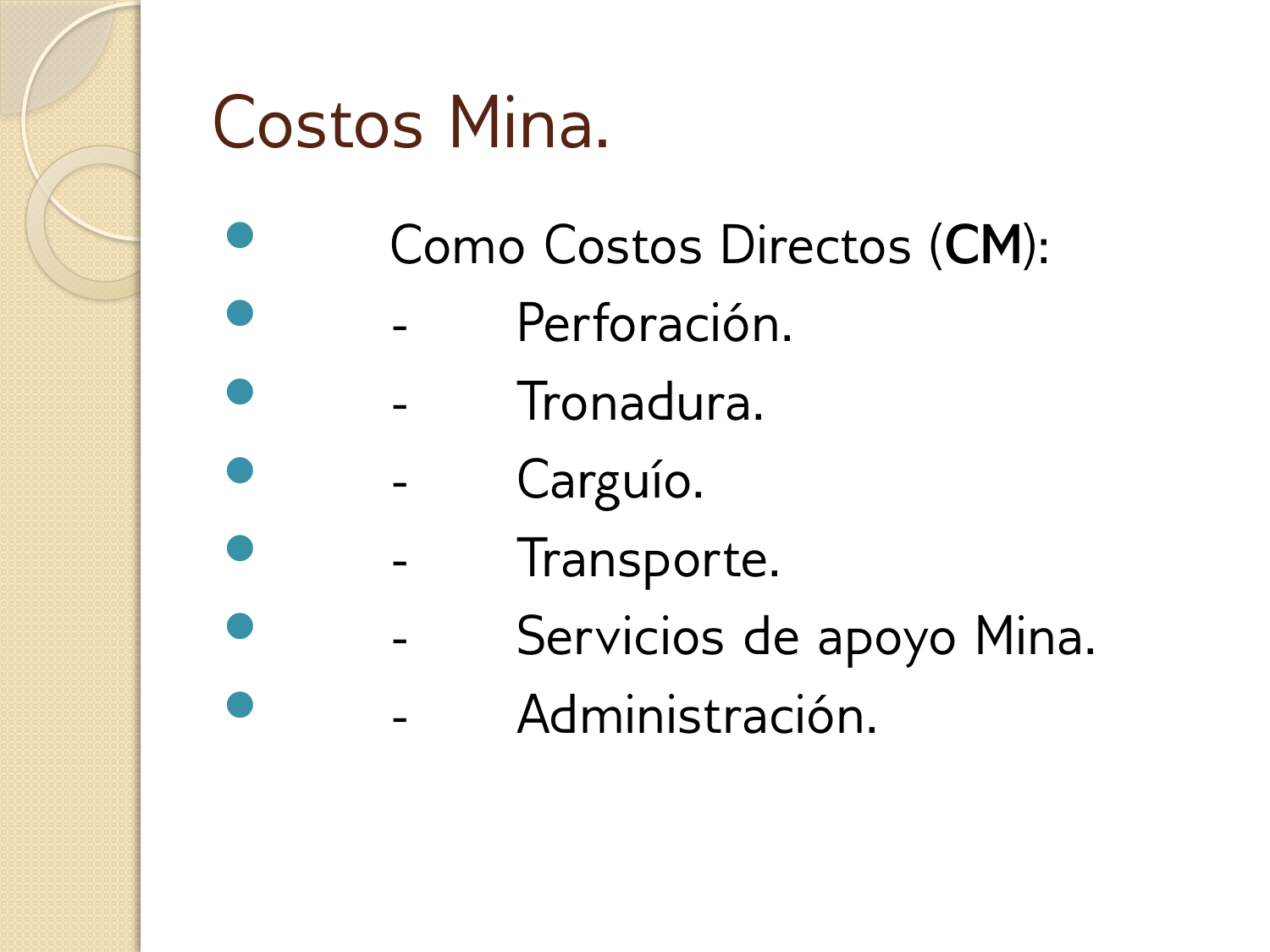

# Costos Mina.
	Como Costos Directos (CM):
	-	Perforación.
	-	Tronadura.
	-	Carguío.
	-	Transporte.
	-	Servicios de apoyo Mina.
	-	Administración.